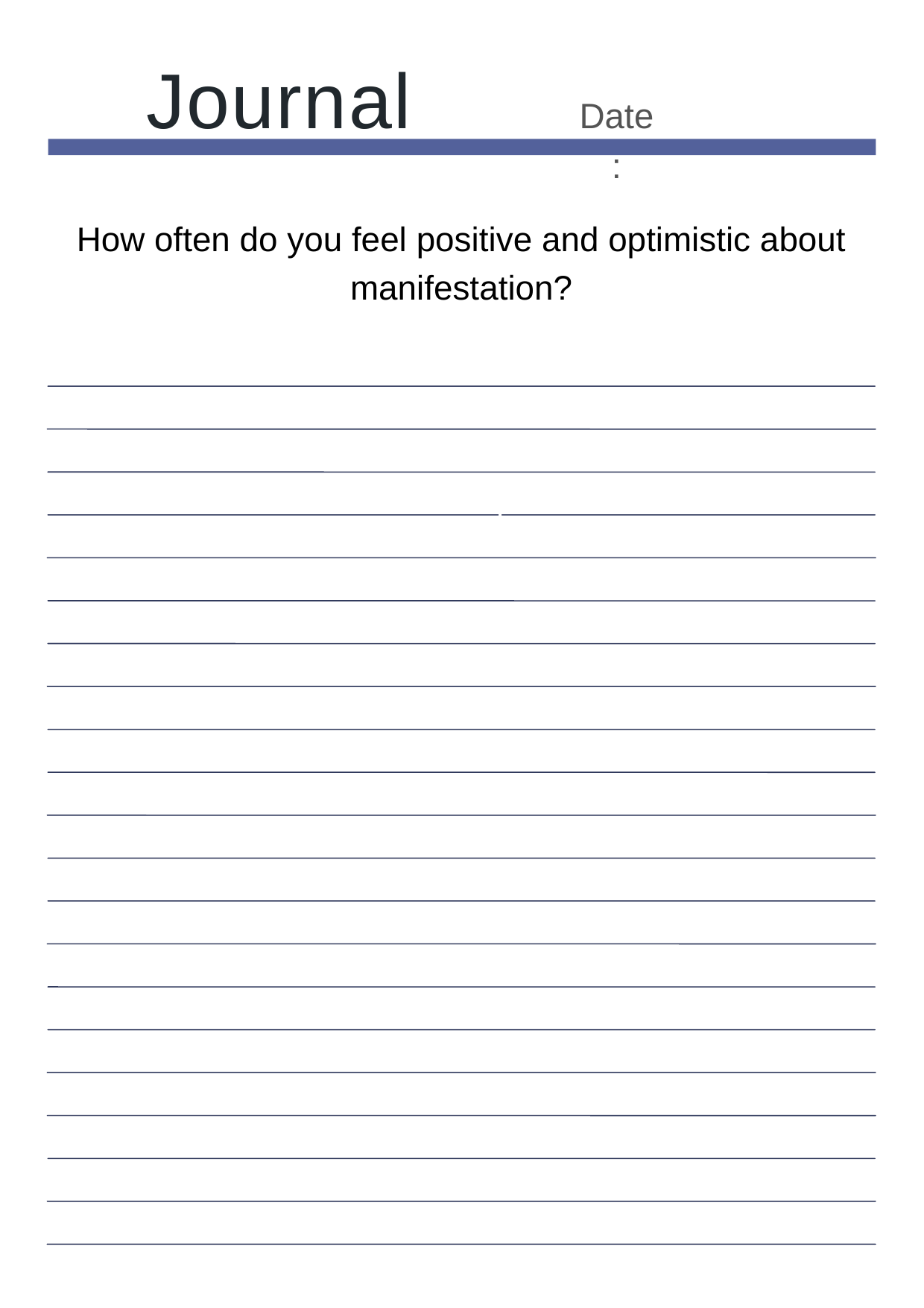

Journal
Date:

How often do you feel positive and optimistic about manifestation?

Journal Prompt Here